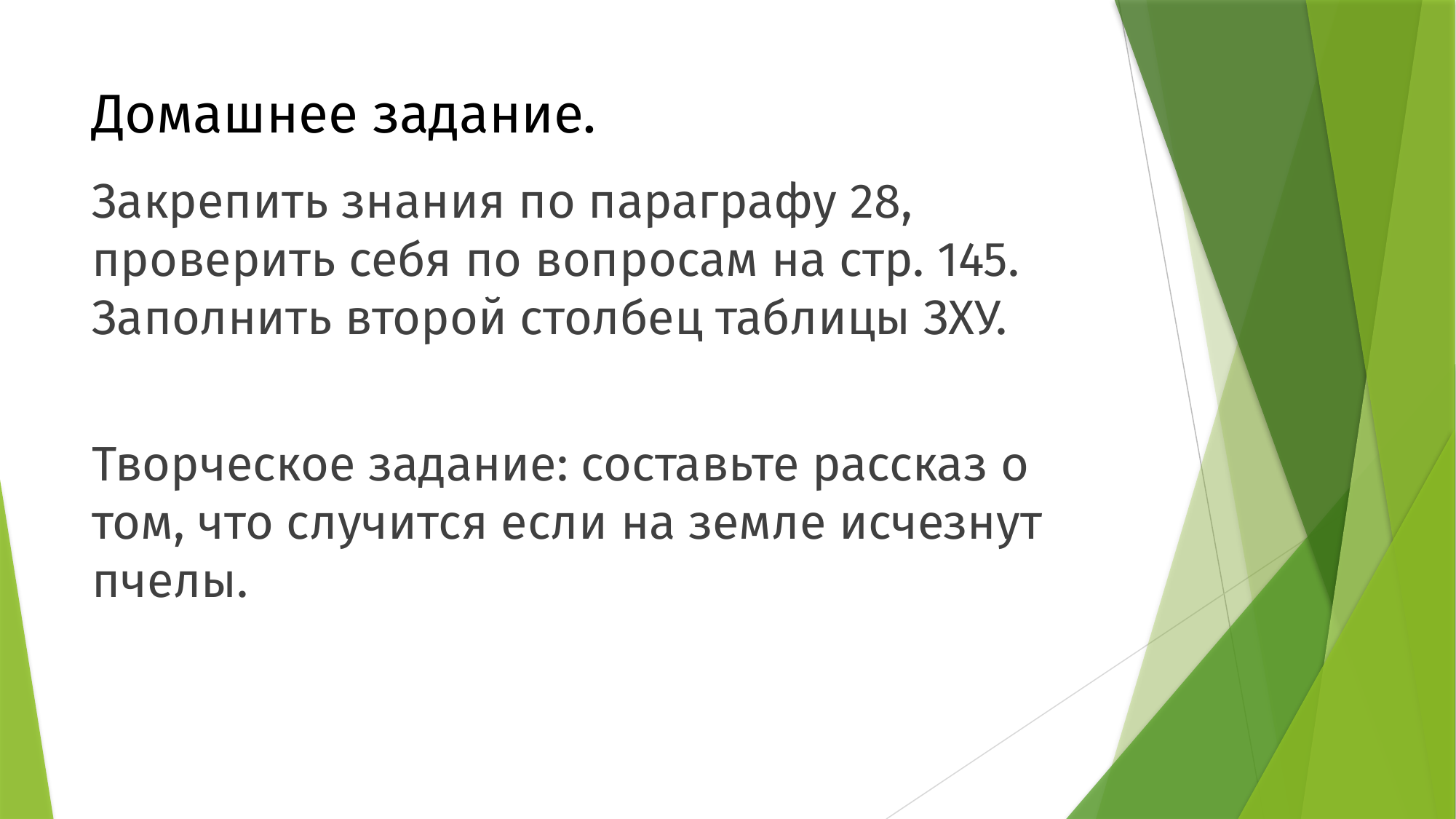

# Домашнее задание.
Закрепить знания по параграфу 28, проверить себя по вопросам на стр. 145. Заполнить второй столбец таблицы ЗХУ.

Творческое задание: составьте рассказ о том, что случится если на земле исчезнут пчелы.